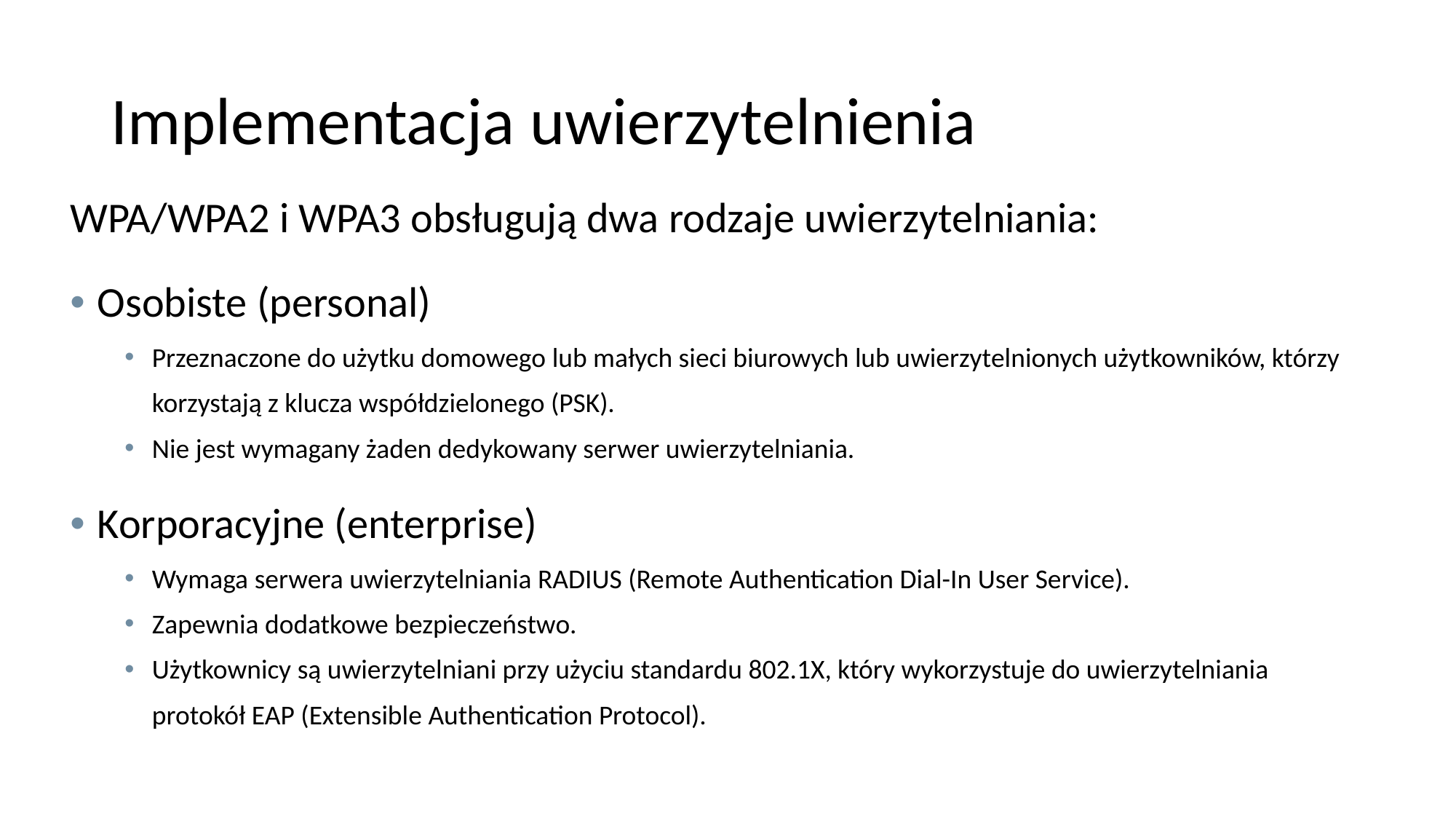

# Implementacja uwierzytelnienia
WPA/WPA2 i WPA3 obsługują dwa rodzaje uwierzytelniania:
Osobiste (personal)
Przeznaczone do użytku domowego lub małych sieci biurowych lub uwierzytelnionych użytkowników, którzy korzystają z klucza współdzielonego (PSK).
Nie jest wymagany żaden dedykowany serwer uwierzytelniania.
Korporacyjne (enterprise)
Wymaga serwera uwierzytelniania RADIUS (Remote Authentication Dial-In User Service).
Zapewnia dodatkowe bezpieczeństwo.
Użytkownicy są uwierzytelniani przy użyciu standardu 802.1X, który wykorzystuje do uwierzytelniania protokół EAP (Extensible Authentication Protocol).